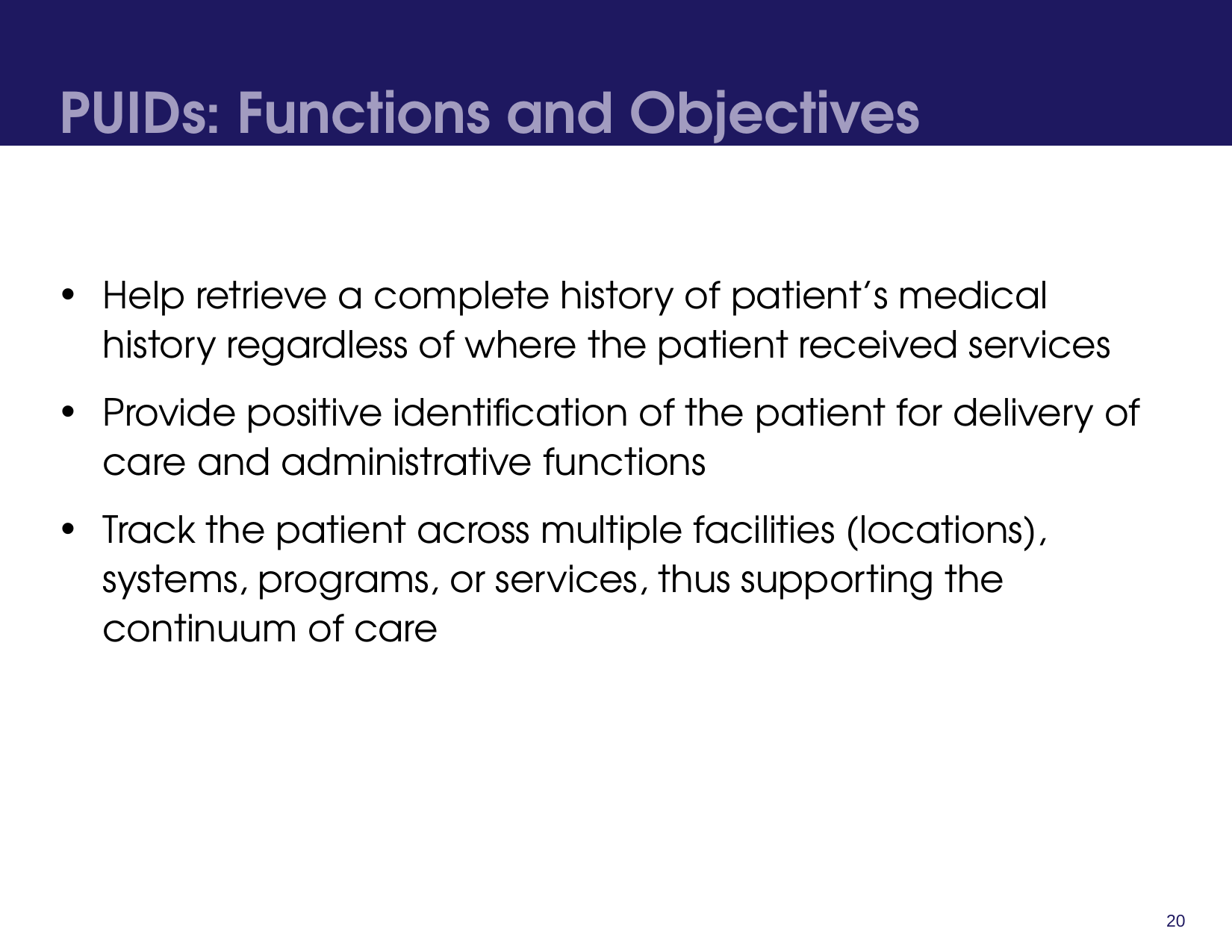

# PUIDs: Functions and Objectives
Help retrieve a complete history of patient’s medical history regardless of where the patient received services
Provide positive identification of the patient for delivery of care and administrative functions
Track the patient across multiple facilities (locations), systems, programs, or services, thus supporting the continuum of care

20